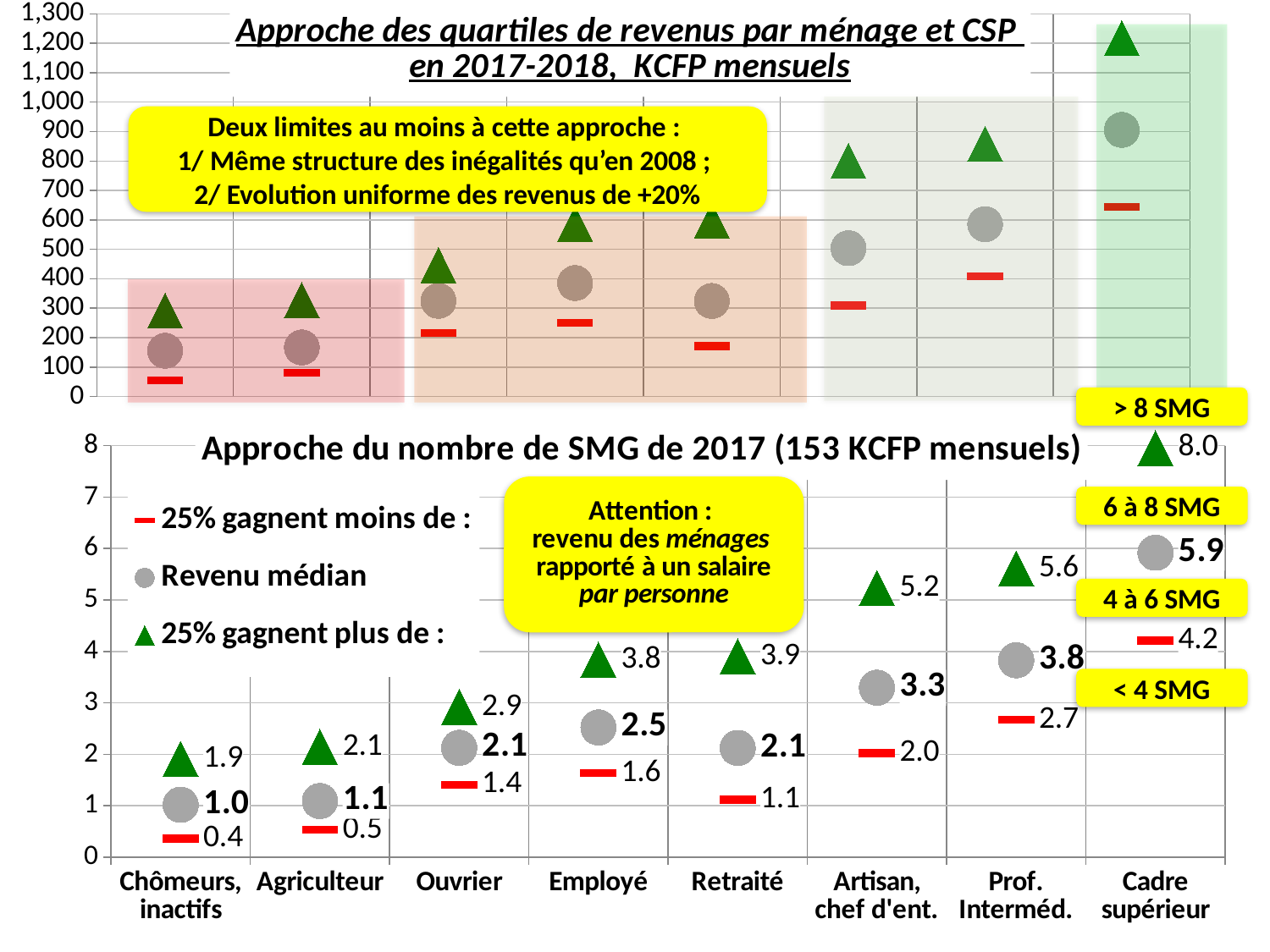

### Chart: Approche des quartiles de revenus par ménage et CSP
en 2017-2018,  KCFP mensuels

| Category | 25% gagnent moins de : | Revenu médian | 25% gagnent plus de : |
|---|---|---|---|
| Chômeurs, inactifs | 54.8004 | 155.7 | 291.9168 |
| Agriculteur | 81.0996 | 166.9152 | 327.5628 |
| Ouvrier | 215.7 | 325.2 | 446.3484 |
| Employé | 249.9612 | 385.7508 | 587.1156 |
| Retraité | 171.2136 | 324.8004 | 597.5916 |
| Artisan, chef d'ent. | 309.42 | 504.0 | 800.4 |
| Prof. Interméd. | 408.0 | 585.7356 | 858.27 |
| Cadre supérieur | 644.3255999999984 | 905.6484 | 1216.4772 |
Deux limites au moins à cette approche :
1/ Même structure des inégalités qu’en 2008 ;
2/ Evolution uniforme des revenus de +20%
> 8 SMG

### Chart: Approche du nombre de SMG de 2017 (153 KCFP mensuels)

| Category | 25% gagnent moins de : | Revenu médian | 25% gagnent plus de : |
|---|---|---|---|
| Chômeurs, inactifs | 0.358172549019608 | 1.01764705882353 | 1.907952941176471 |
| Agriculteur | 0.530062745098039 | 1.090949019607843 | 2.140933333333333 |
| Ouvrier | 1.409803921568627 | 2.125490196078431 | 2.917309803921568 |
| Employé | 1.633733333333333 | 2.521247058823529 | 3.837356862745098 |
| Retraité | 1.119043137254902 | 2.122878431372547 | 3.905827450980392 |
| Artisan, chef d'ent. | 2.022352941176471 | 3.294117647058823 | 5.231372549019607 |
| Prof. Interméd. | 2.666666666666666 | 3.82833725490196 | 5.609607843137255 |
| Cadre supérieur | 4.21127843137255 | 5.919270588235292 | 7.95083137254902 |
6 à 8 SMG
4 à 6 SMG
< 4 SMG